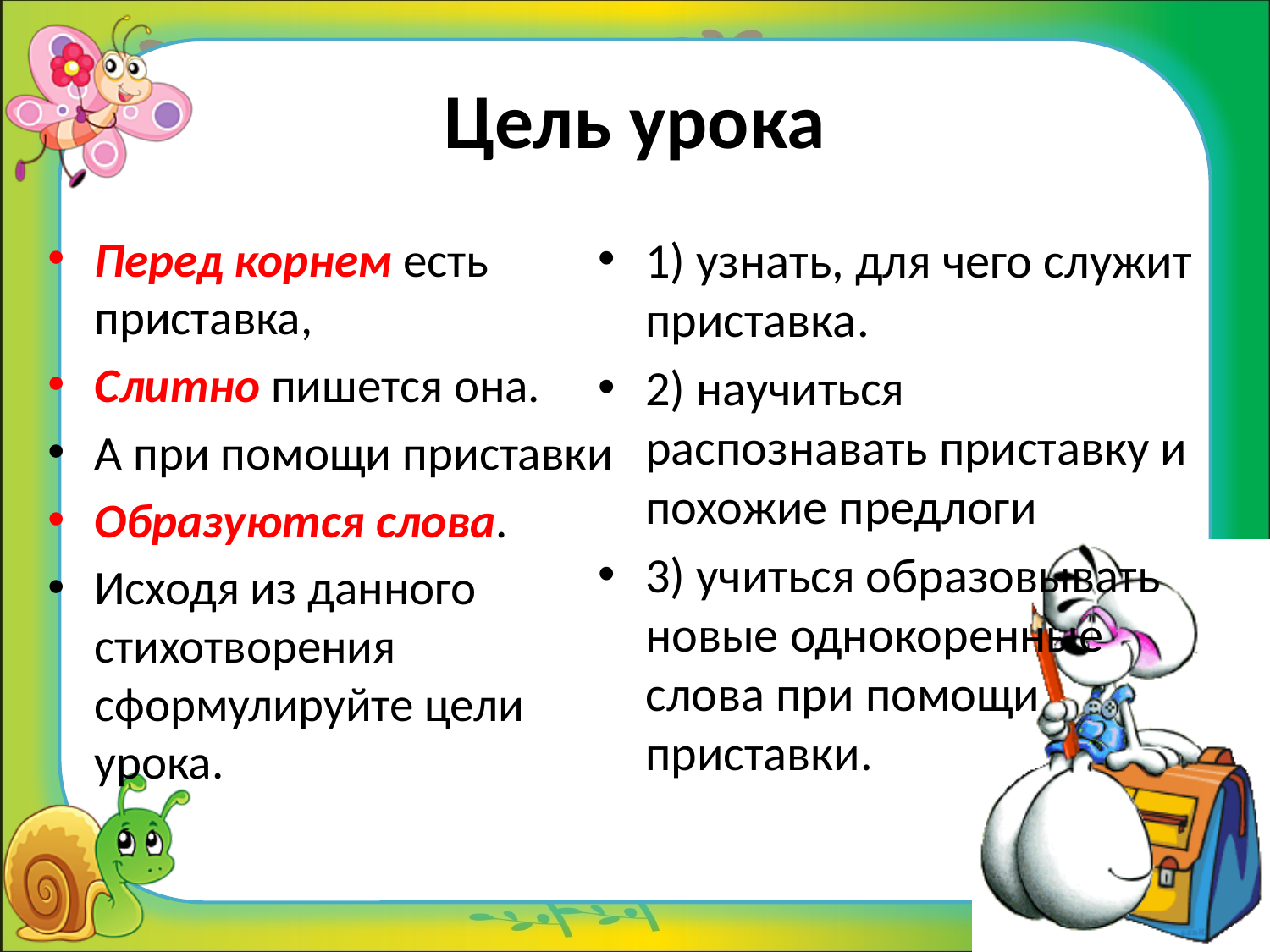

# Цель урока
Перед корнем есть приставка,
Слитно пишется она.
А при помощи приставки
Образуются слова.
Исходя из данного стихотворения сформулируйте цели урока.
1) узнать, для чего служит приставка.
2) научиться распознавать приставку и похожие предлоги
3) учиться образовывать новые однокоренные слова при помощи приставки.